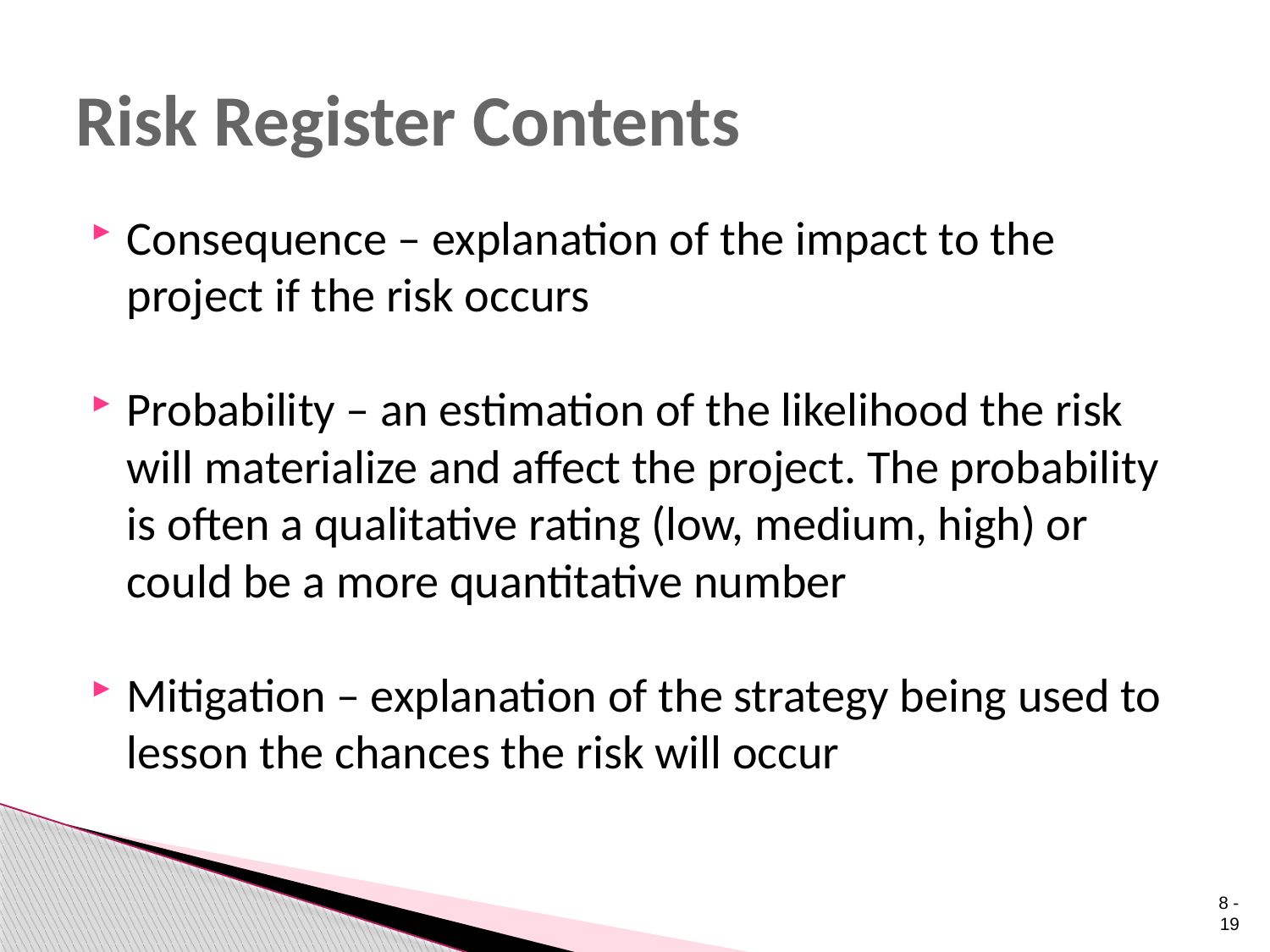

# Risk Register Contents
Consequence – explanation of the impact to the project if the risk occurs

Probability – an estimation of the likelihood the risk will materialize and affect the project. The probability is often a qualitative rating (low, medium, high) or could be a more quantitative number

Mitigation – explanation of the strategy being used to lesson the chances the risk will occur
 8 - 19